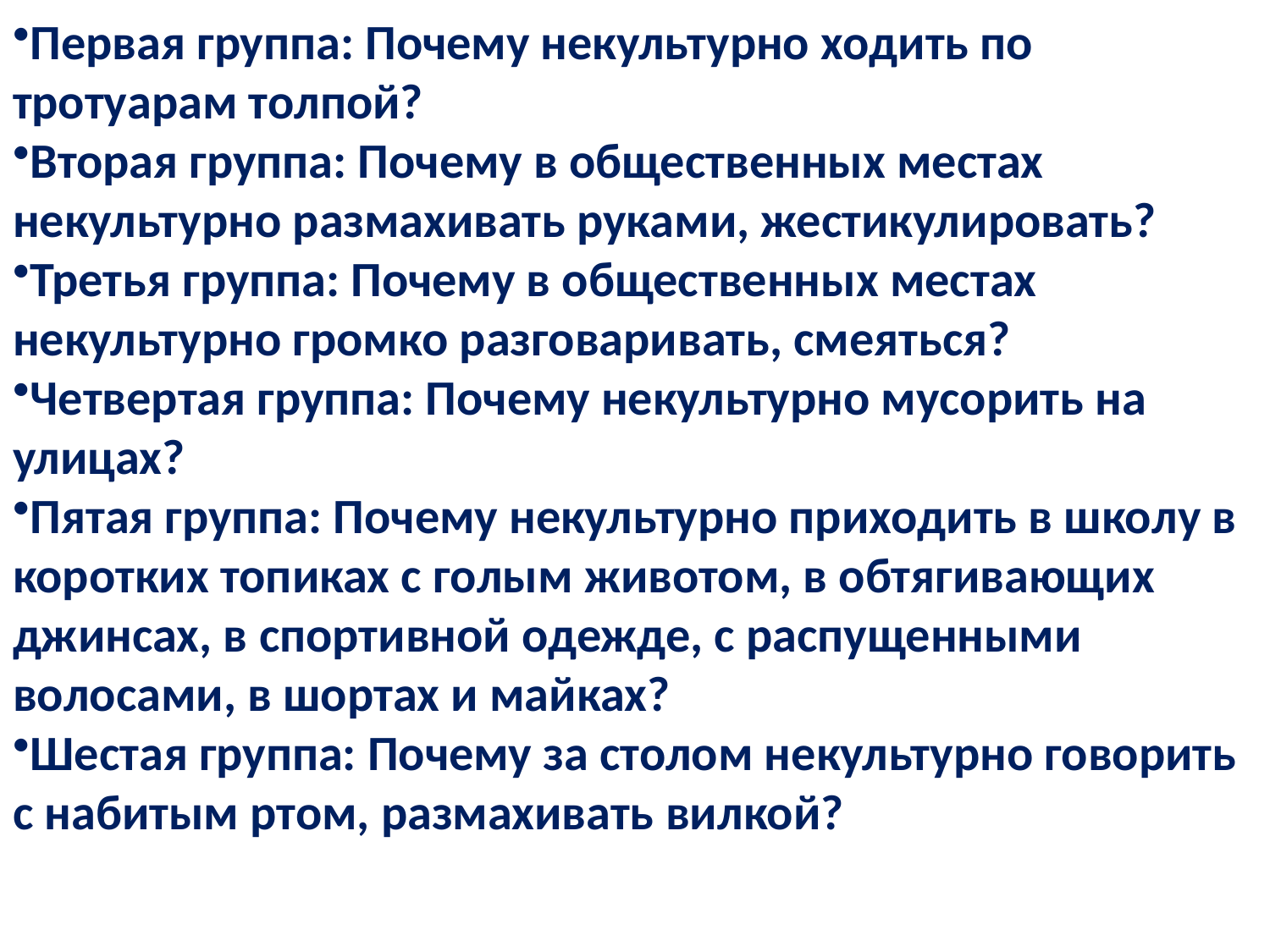

Первая группа: Почему некультурно ходить по тротуарам толпой?
Вторая группа: Почему в общественных местах некультурно размахивать руками, жестикулировать?
Третья группа: Почему в общественных местах некультурно громко разговаривать, смеяться?
Четвертая группа: Почему некультурно мусорить на улицах?
Пятая группа: Почему некультурно приходить в школу в коротких топиках с голым животом, в обтягивающих джинсах, в спортивной одежде, с распущенными волосами, в шортах и майках?
Шестая группа: Почему за столом некультурно говорить с набитым ртом, размахивать вилкой?